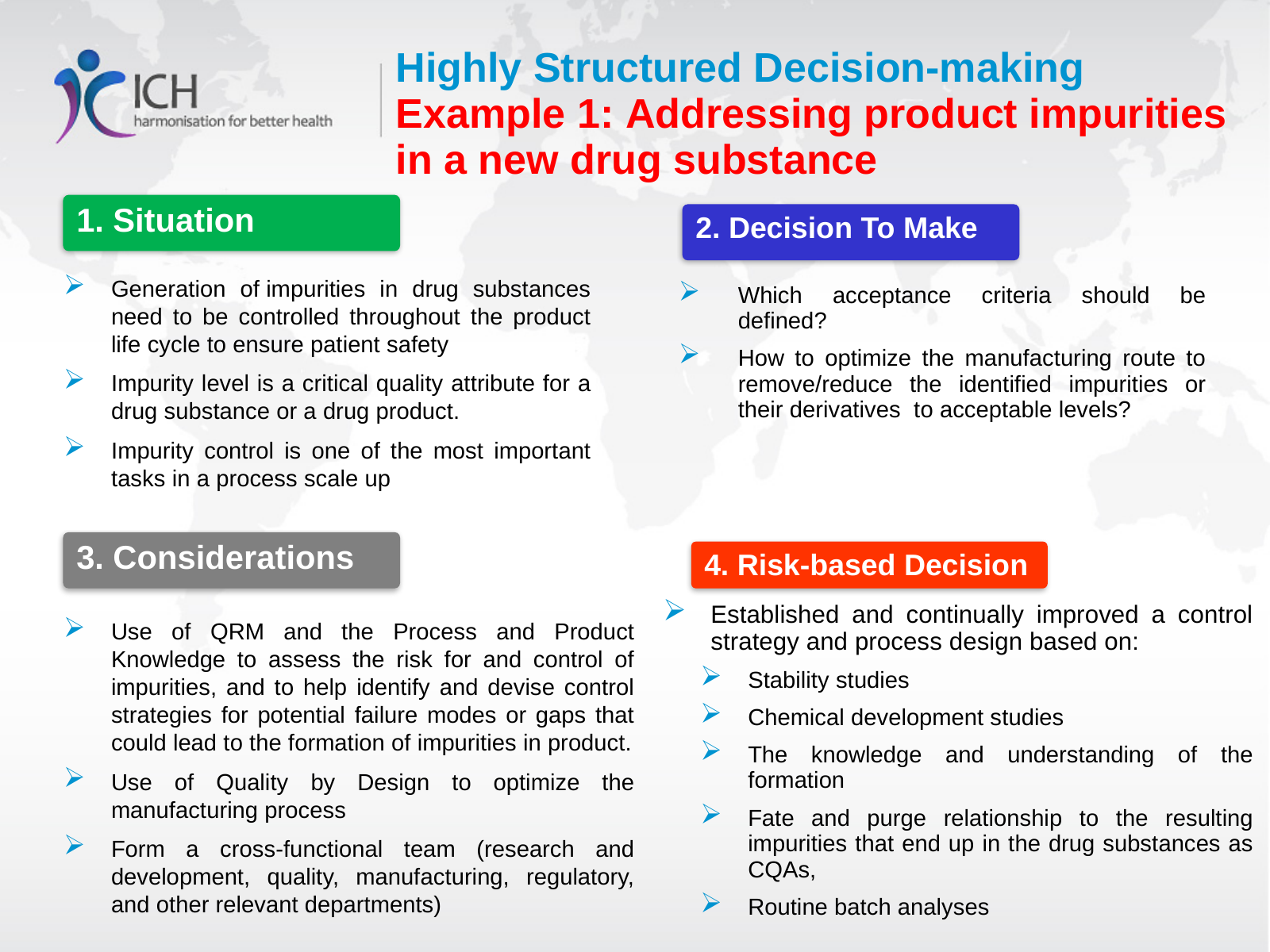

# Highly Structured Decision-making Example 1: Addressing product impurities in a new drug substance
1. Situation

2. Decision To Make
Generation of impurities in drug substances need to be controlled throughout the product life cycle to ensure patient safety
Impurity level is a critical quality attribute for a drug substance or a drug product.
Impurity control is one of the most important tasks in a process scale up
Which acceptance criteria should be defined?
How to optimize the manufacturing route to remove/reduce the identified impurities or their derivatives  to acceptable levels?

3. Considerations
4. Risk-based Decision
Established and continually improved a control strategy and process design based on:
Stability studies
Chemical development studies
The knowledge and understanding of the formation
Fate and purge relationship to the resulting impurities that end up in the drug substances as CQAs,
Routine batch analyses
Use of QRM and the Process and Product Knowledge to assess the risk for and control of impurities, and to help identify and devise control strategies for potential failure modes or gaps that could lead to the formation of impurities in product.
Use of Quality by Design to optimize the manufacturing process
Form a cross-functional team (research and development, quality, manufacturing, regulatory, and other relevant departments)